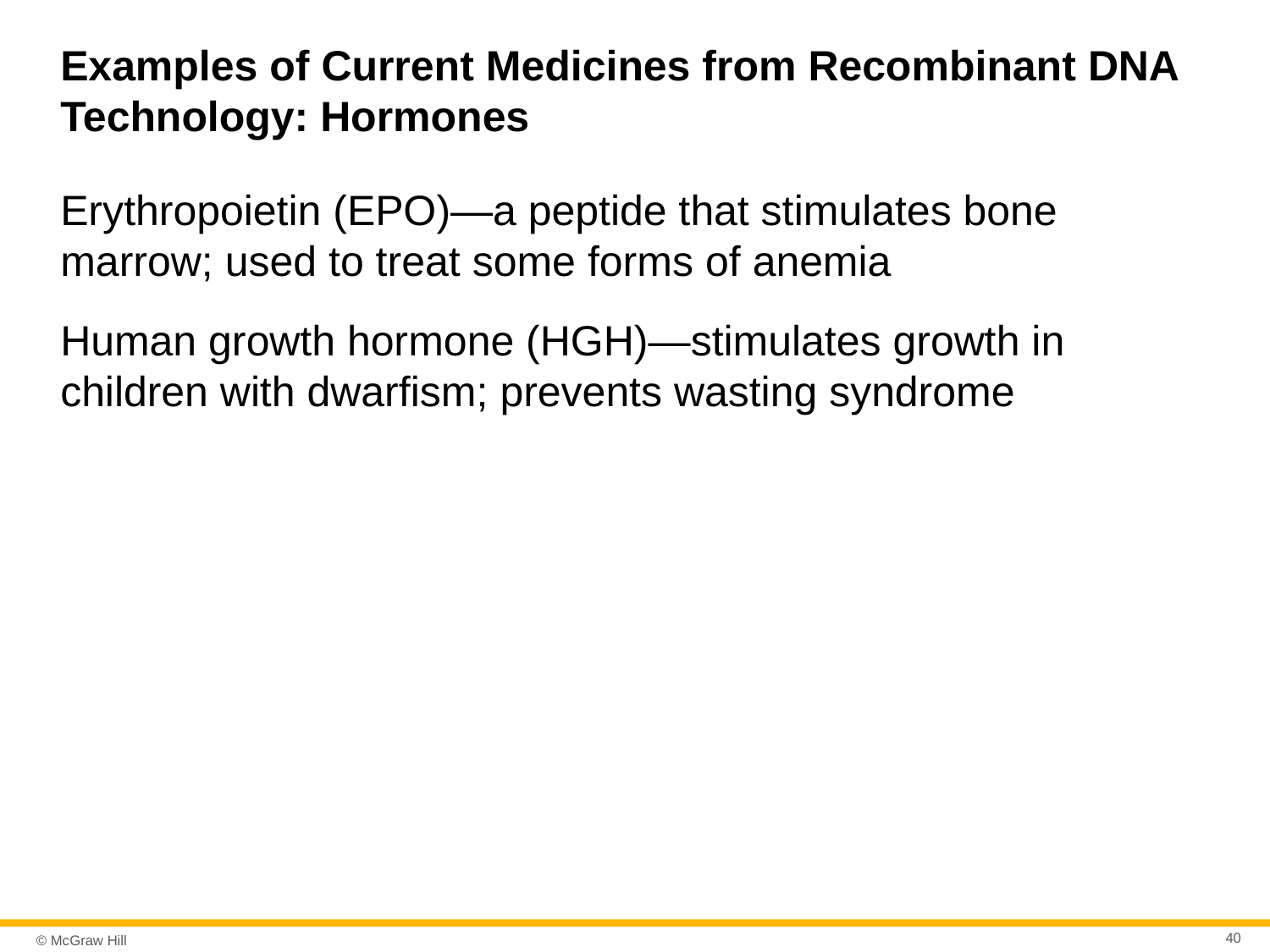

# Examples of Current Medicines from Recombinant DNA Technology: Hormones
Erythropoietin (EPO)—a peptide that stimulates bone marrow; used to treat some forms of anemia
Human growth hormone (HGH)—stimulates growth in children with dwarfism; prevents wasting syndrome